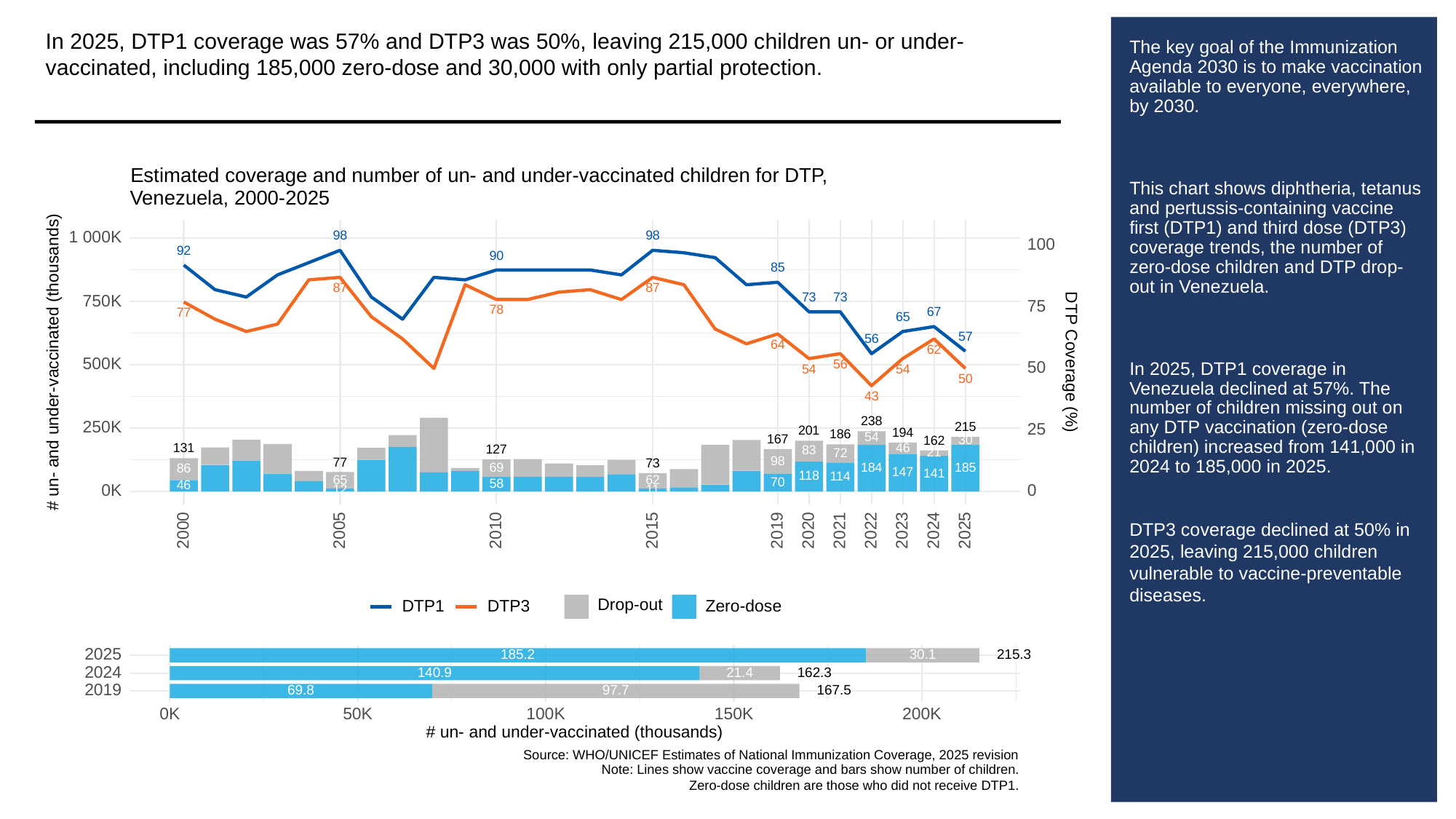

In 2025, DTP1 coverage was 57% and DTP3 was 50%, leaving 215,000 children un- or under-vaccinated, including 185,000 zero-dose and 30,000 with only partial protection.
# The key goal of the Immunization Agenda 2030 is to make vaccination available to everyone, everywhere, by 2030.

This chart shows diphtheria, tetanus and pertussis-containing vaccine first (DTP1) and third dose (DTP3) coverage trends, the number of zero-dose children and DTP drop-out in Venezuela.

In 2025, DTP1 coverage in Venezuela declined at 57%. The number of children missing out on any DTP vaccination (zero-dose children) increased from 141,000 in 2024 to 185,000 in 2025.

DTP3 coverage declined at 50% in 2025, leaving 215,000 children vulnerable to vaccine-preventable diseases.

Estimated coverage and number of un- and under-vaccinated children for DTP,
Venezuela, 2000-2025

98
98
1 000K

100
92

90
85

87
87
73
73
750K
75

78
67
77
65
57

56
64
62
# un- and under-vaccinated (thousands)
DTP Coverage (%)
500K
56
50

54
54
50
43

238

250K
215
25
201

194
186

54
167

30
162

46

131

127
83

21
72

98

77
73

185
69
184

86

147
141

118

114

65
62

70
58

46

0K
0
12
11

2023
2000
2005
2010
2015
2019
2020
2021
2022
2024
2025

Drop-out
DTP3
Zero-dose
DTP1

2025
30.1
215.3
185.2

2024
162.3
140.9
21.4

2019
69.8
97.7
167.5

0K
50K
100K
150K
200K
# un- and under-vaccinated (thousands)
Source: WHO/UNICEF Estimates of National Immunization Coverage, 2025 revision
Note: Lines show vaccine coverage and bars show number of children.
Zero-dose children are those who did not receive DTP1.